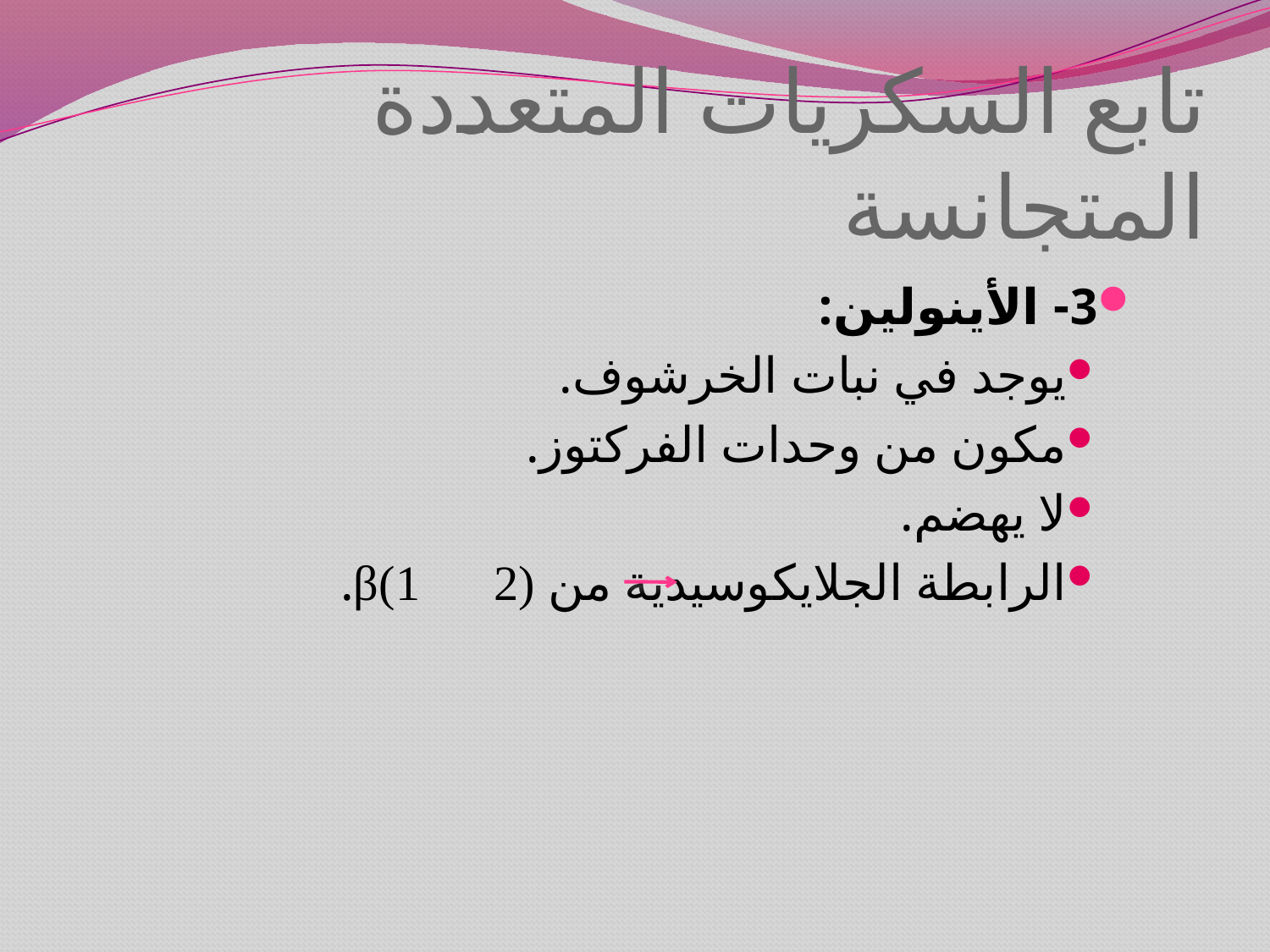

# تابع السكريات المتعددة المتجانسة
3- الأينولين:
يوجد في نبات الخرشوف.
مكون من وحدات الفركتوز.
لا يهضم.
الرابطة الجلايكوسيدية من β(1      2).